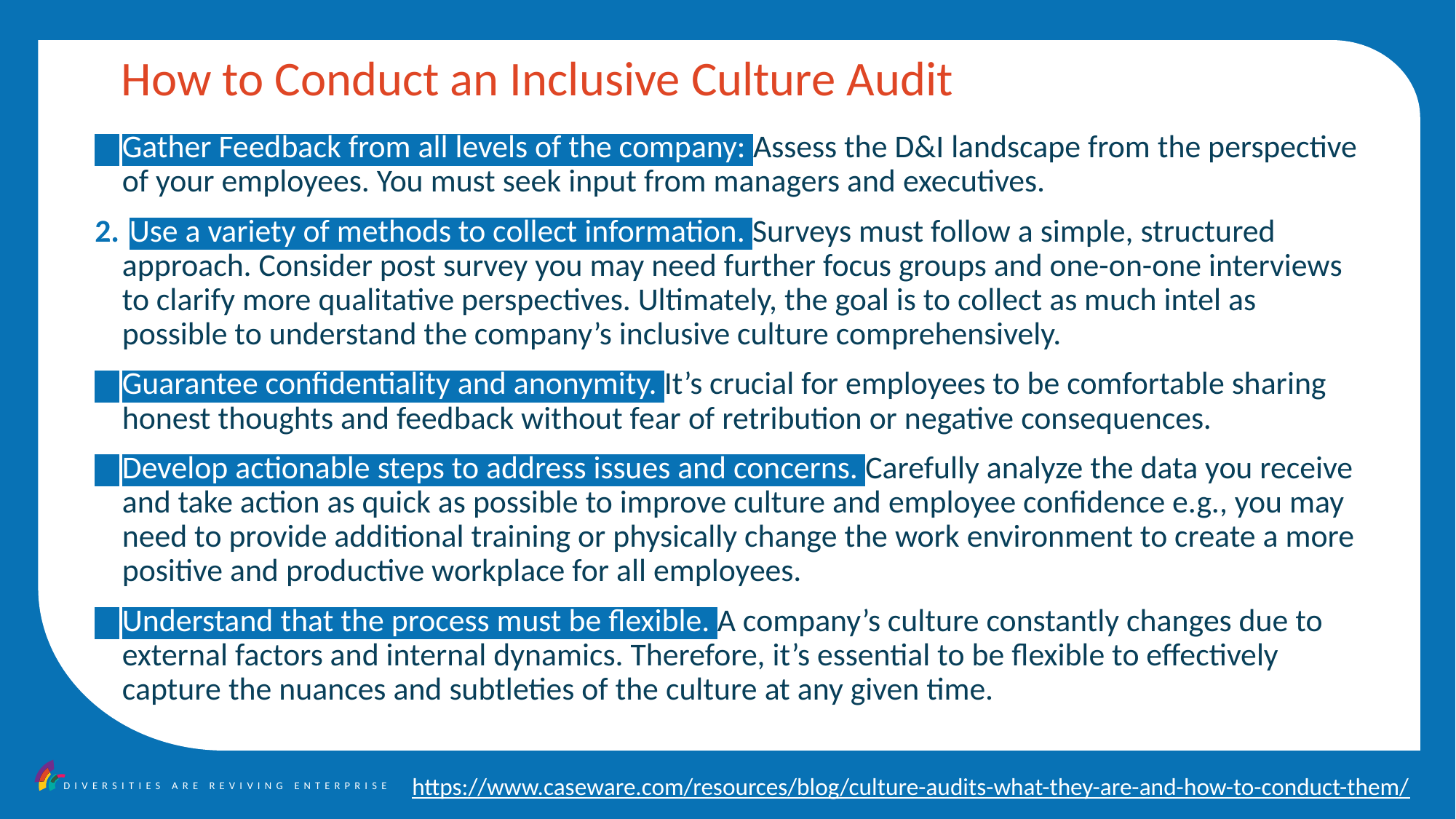

How to Conduct an Inclusive Culture Audit
Gather Feedback from all levels of the company: Assess the D&I landscape from the perspective of your employees. You must seek input from managers and executives.
 Use a variety of methods to collect information. Surveys must follow a simple, structured approach. Consider post survey you may need further focus groups and one-on-one interviews to clarify more qualitative perspectives. Ultimately, the goal is to collect as much intel as possible to understand the company’s inclusive culture comprehensively.
Guarantee confidentiality and anonymity. It’s crucial for employees to be comfortable sharing honest thoughts and feedback without fear of retribution or negative consequences.
Develop actionable steps to address issues and concerns. Carefully analyze the data you receive and take action as quick as possible to improve culture and employee confidence e.g., you may need to provide additional training or physically change the work environment to create a more positive and productive workplace for all employees.
Understand that the process must be flexible. A company’s culture constantly changes due to external factors and internal dynamics. Therefore, it’s essential to be flexible to effectively capture the nuances and subtleties of the culture at any given time.

https://www.caseware.com/resources/blog/culture-audits-what-they-are-and-how-to-conduct-them/